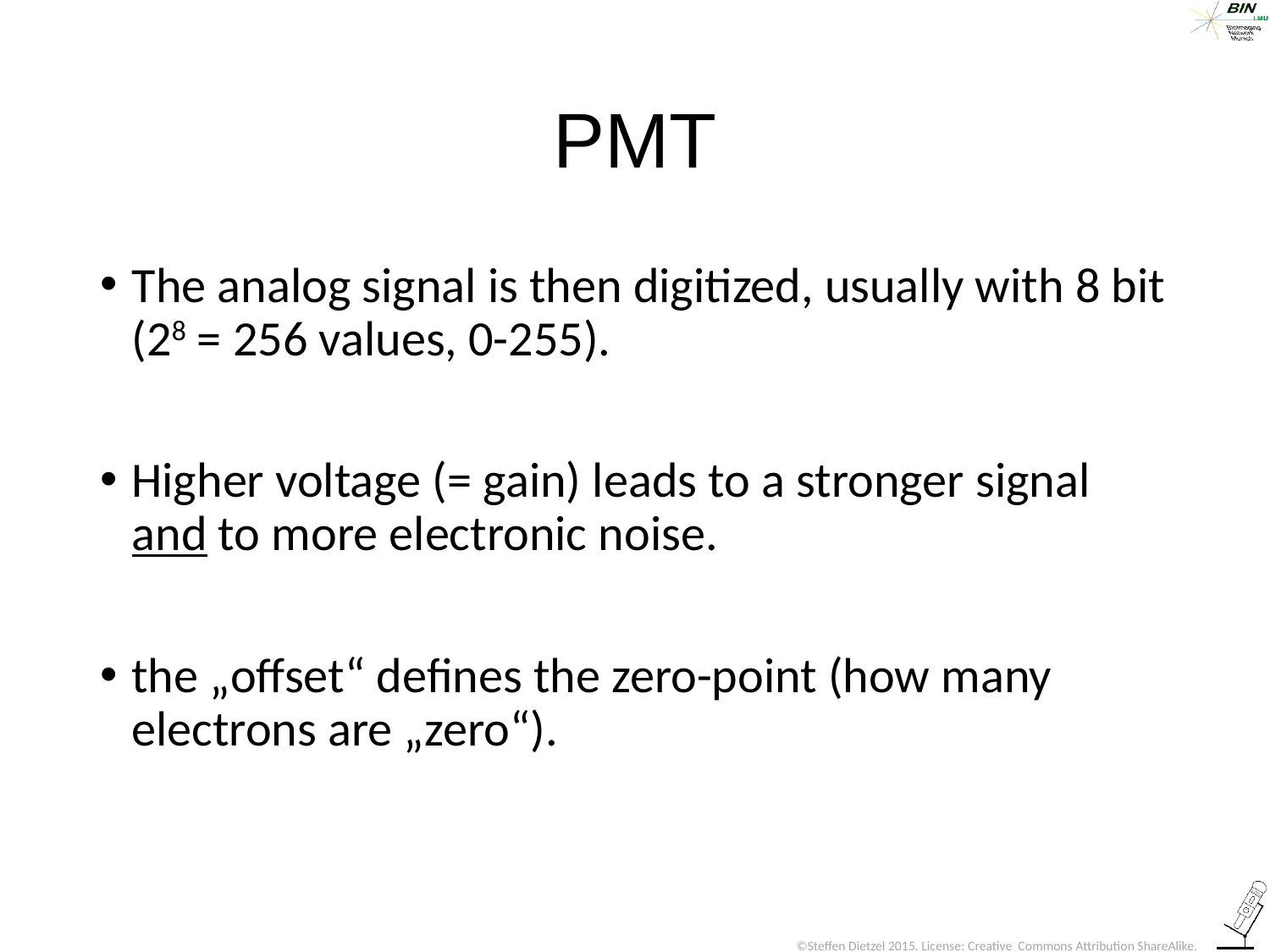

# PMT
The analog signal is then digitized, usually with 8 bit (28 = 256 values, 0-255).

Higher voltage (= gain) leads to a stronger signal and to more electronic noise.

the „offset“ defines the zero-point (how many electrons are „zero“).